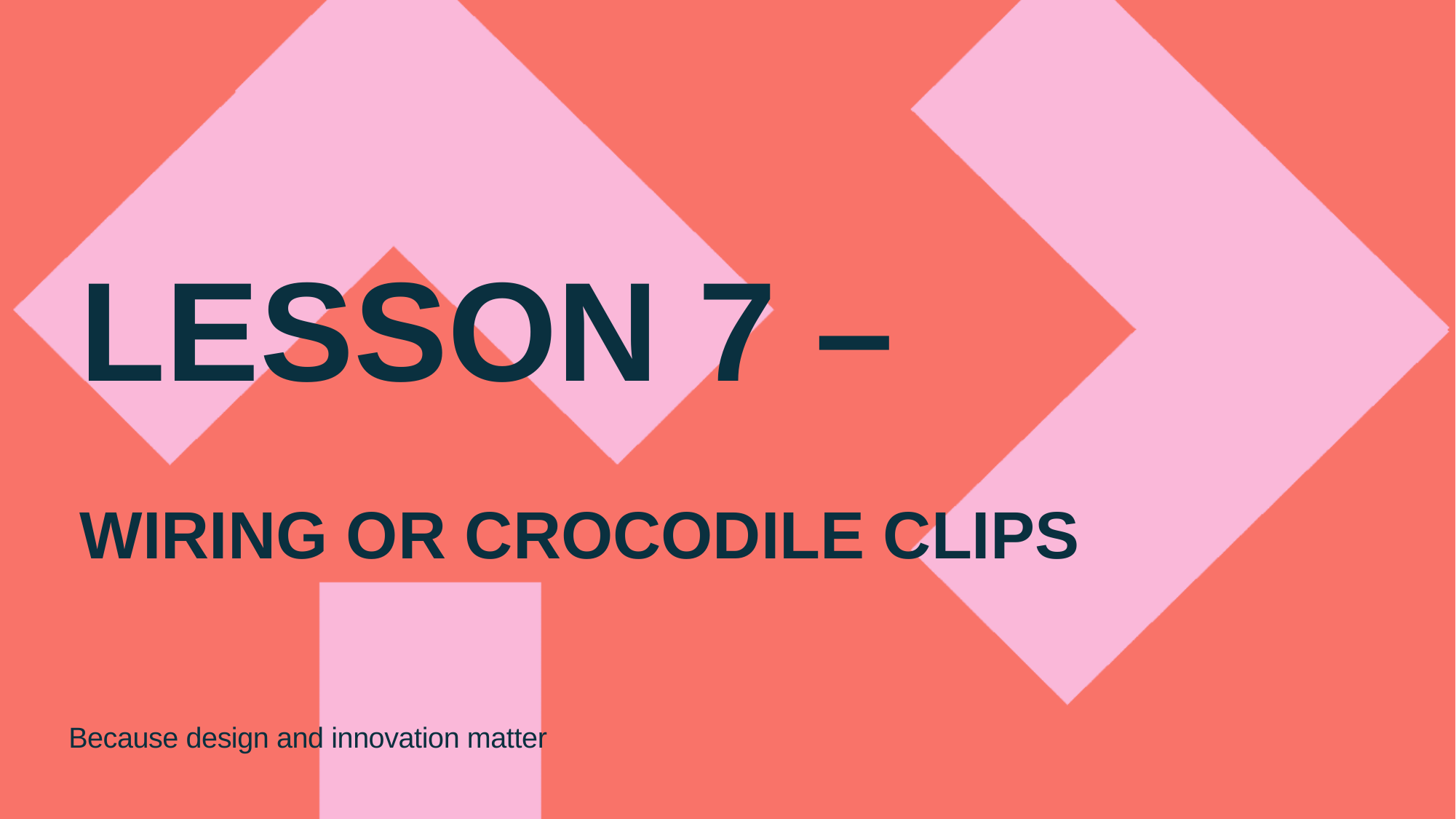

# Lesson 7 – wiring or crocodile clips